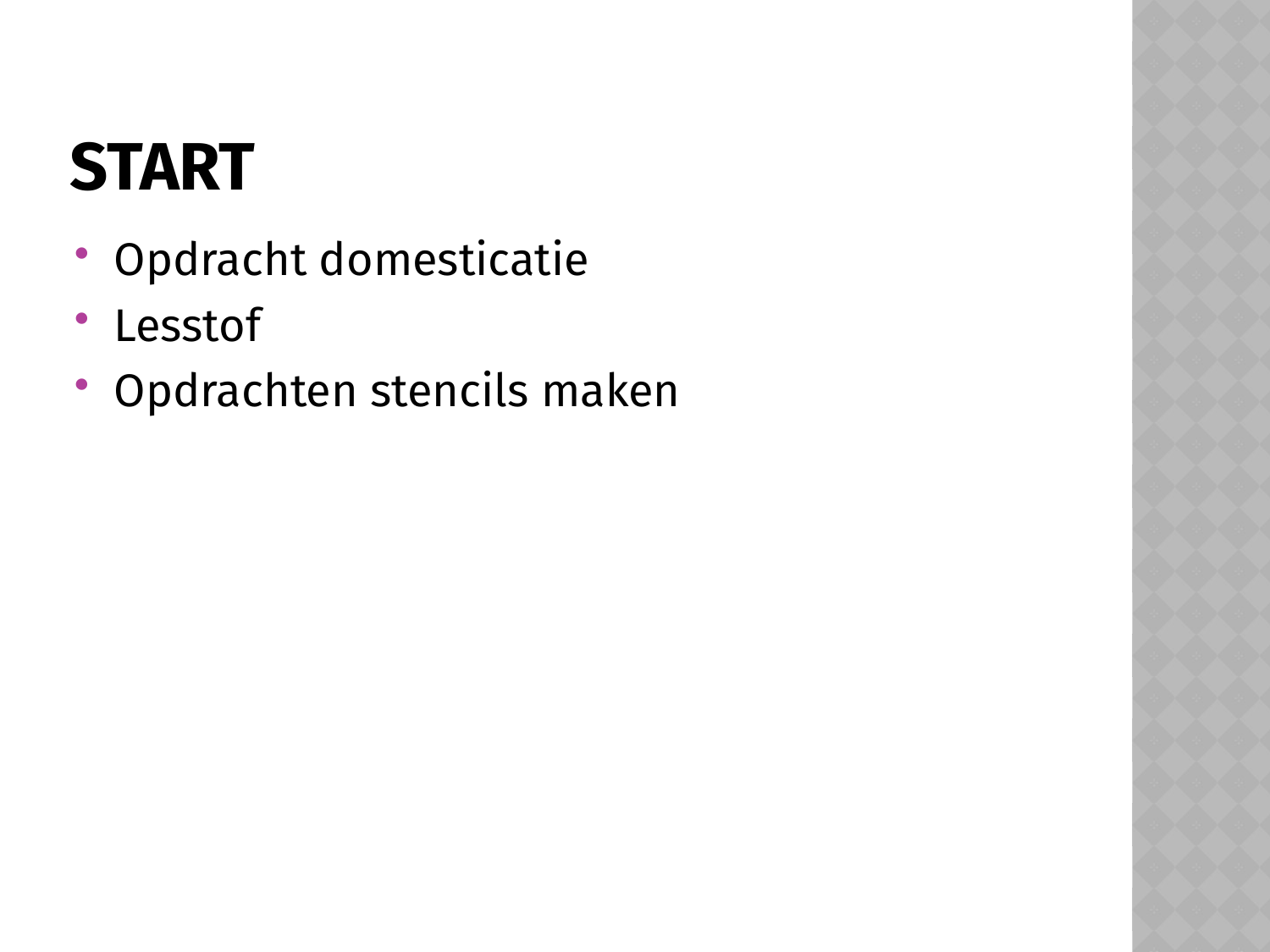

# Start
Opdracht domesticatie
Lesstof
Opdrachten stencils maken